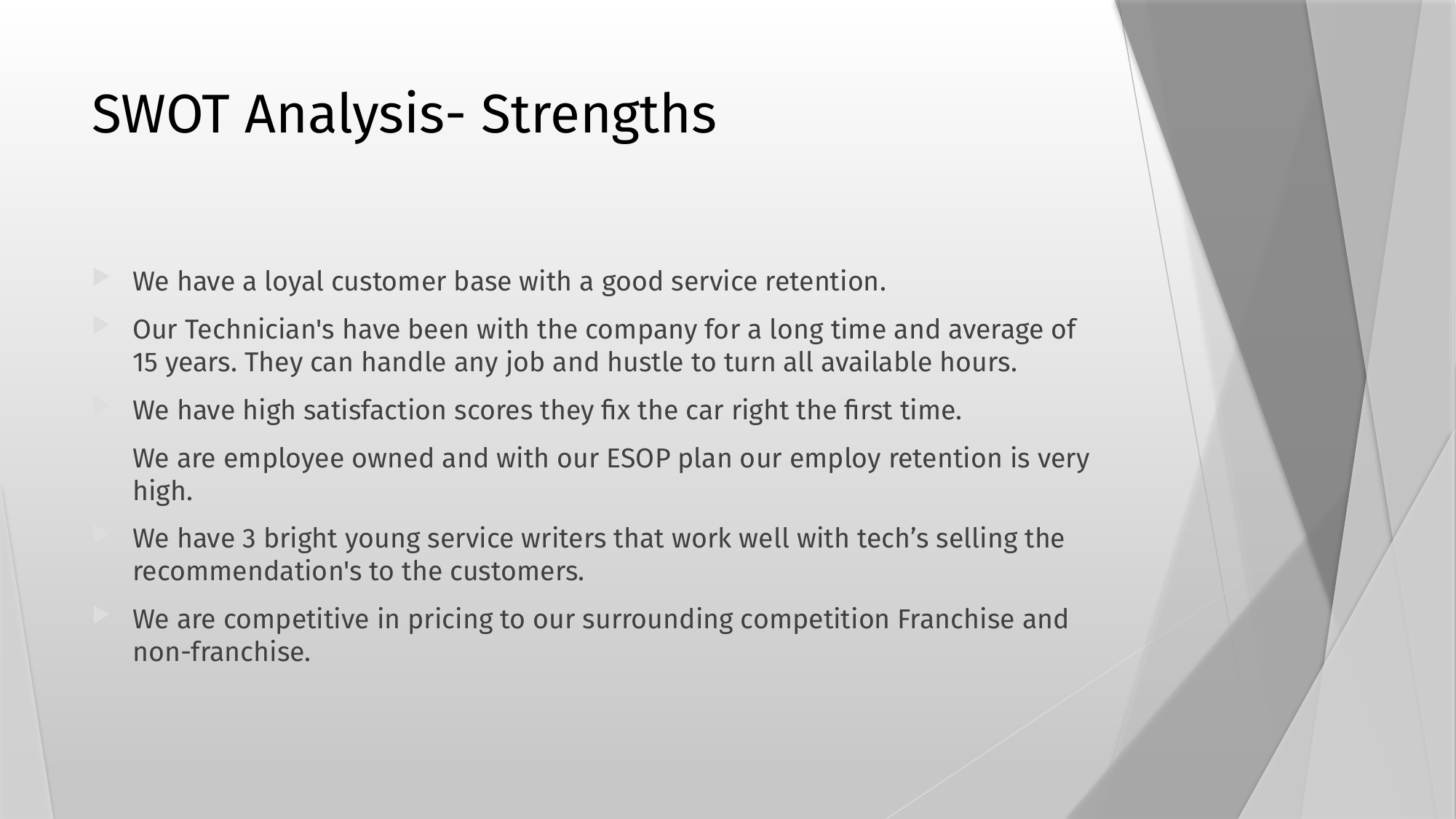

# SWOT Analysis- Strengths
We have a loyal customer base with a good service retention.
Our Technician's have been with the company for a long time and average of 15 years. They can handle any job and hustle to turn all available hours.
We have high satisfaction scores they fix the car right the first time.
We are employee owned and with our ESOP plan our employ retention is very high.
We have 3 bright young service writers that work well with tech’s selling the recommendation's to the customers.
We are competitive in pricing to our surrounding competition Franchise and non-franchise.